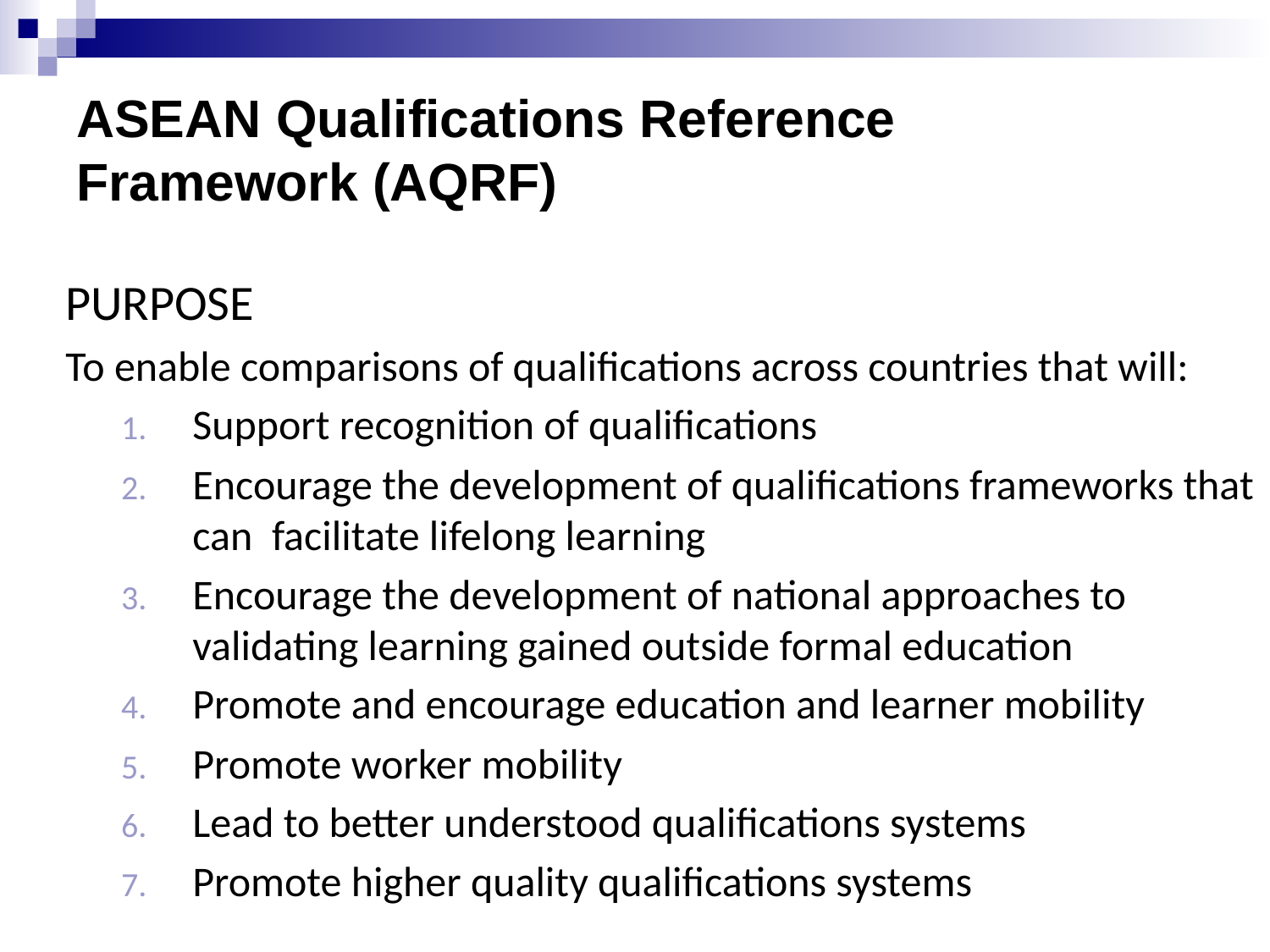

ASEAN Qualifications Reference
Framework (AQRF)
PURPOSE
To enable comparisons of qualifications across countries that will:
Support recognition of qualifications
Encourage the development of qualifications frameworks that can  facilitate lifelong learning
Encourage the development of national approaches to validating learning gained outside formal education
Promote and encourage education and learner mobility
Promote worker mobility
Lead to better understood qualifications systems
Promote higher quality qualifications systems